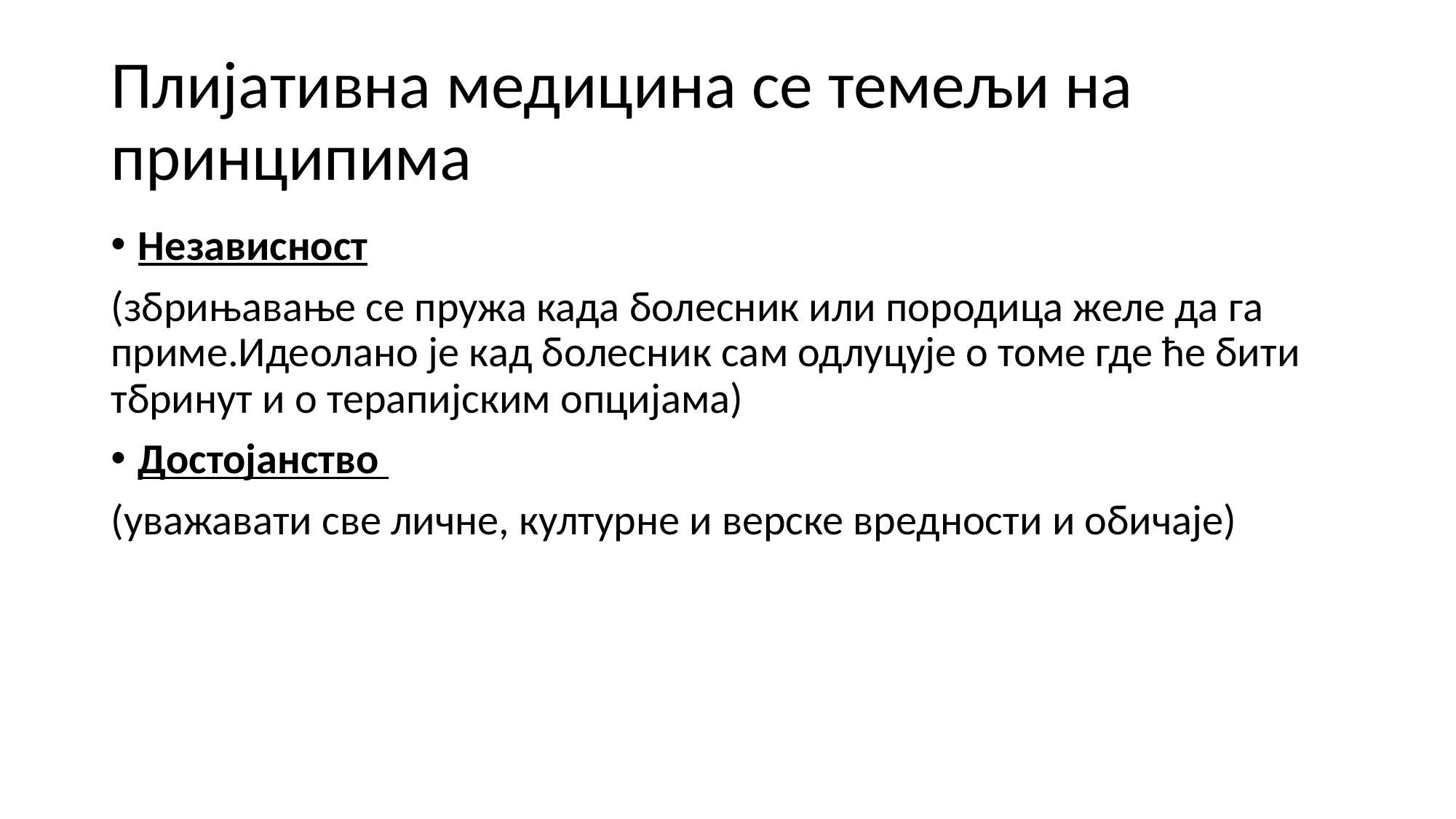

# Плијативна медицина се темељи на принципима
Независност
(збрињавање се пружа када болесник или породица желе да га приме.Идеолано је кад болесник сам одлуцује о томе где ће бити тбринут и о терапијским опцијама)
Достојанство
(уважавати све личне, културне и верске вредности и обичаје)